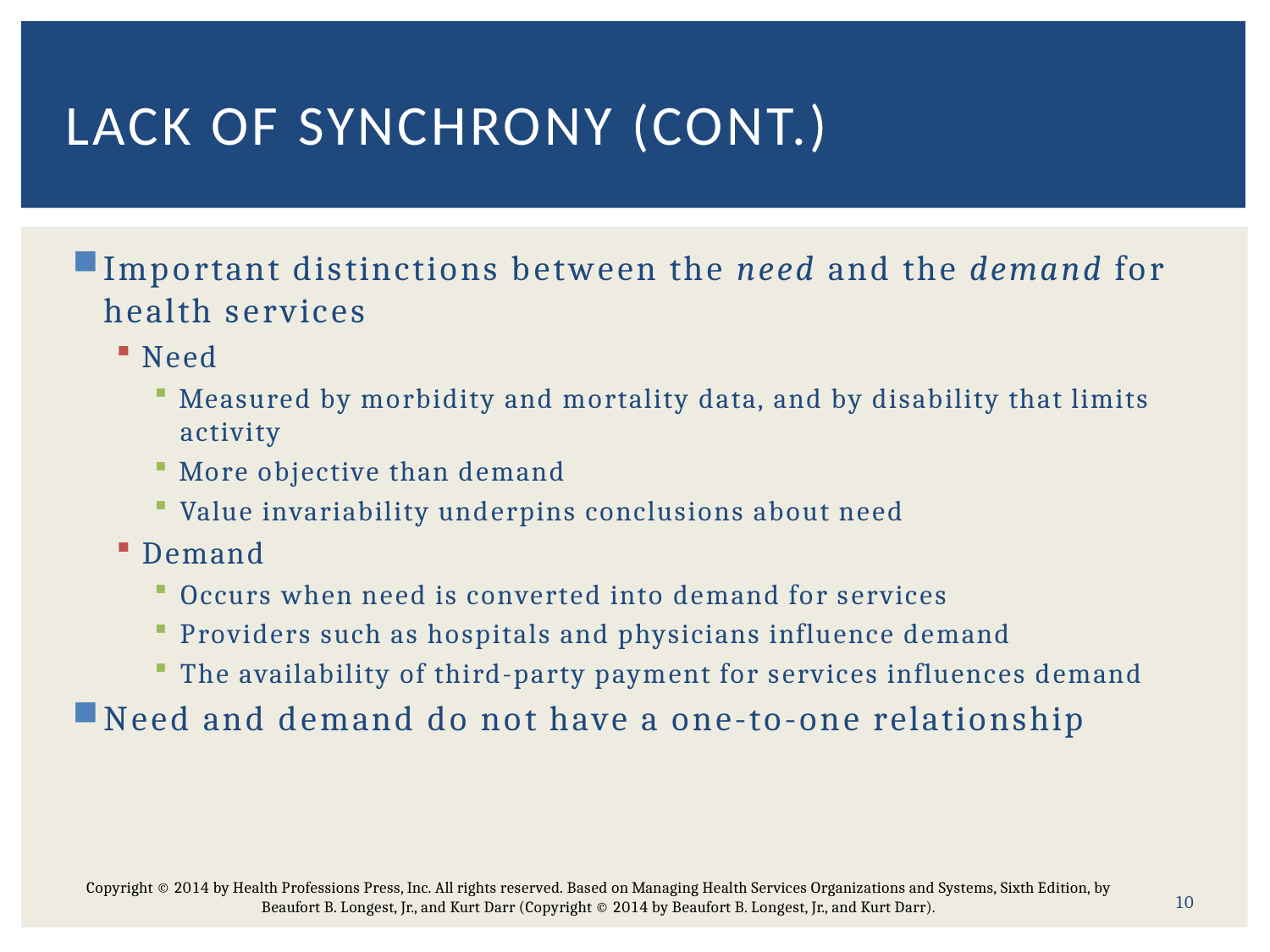

# Lack of Synchrony (cont.)
Important distinctions between the need and the demand for health services
Need
Measured by morbidity and mortality data, and by disability that limits activity
More objective than demand
Value invariability underpins conclusions about need
Demand
Occurs when need is converted into demand for services
Providers such as hospitals and physicians influence demand
The availability of third-party payment for services influences demand
Need and demand do not have a one-to-one relationship

Copyright © 2014 by Health Professions Press, Inc. All rights reserved. Based on Managing Health Services Organizations and Systems, Sixth Edition, by Beaufort B. Longest, Jr., and Kurt Darr (Copyright © 2014 by Beaufort B. Longest, Jr., and Kurt Darr).
10